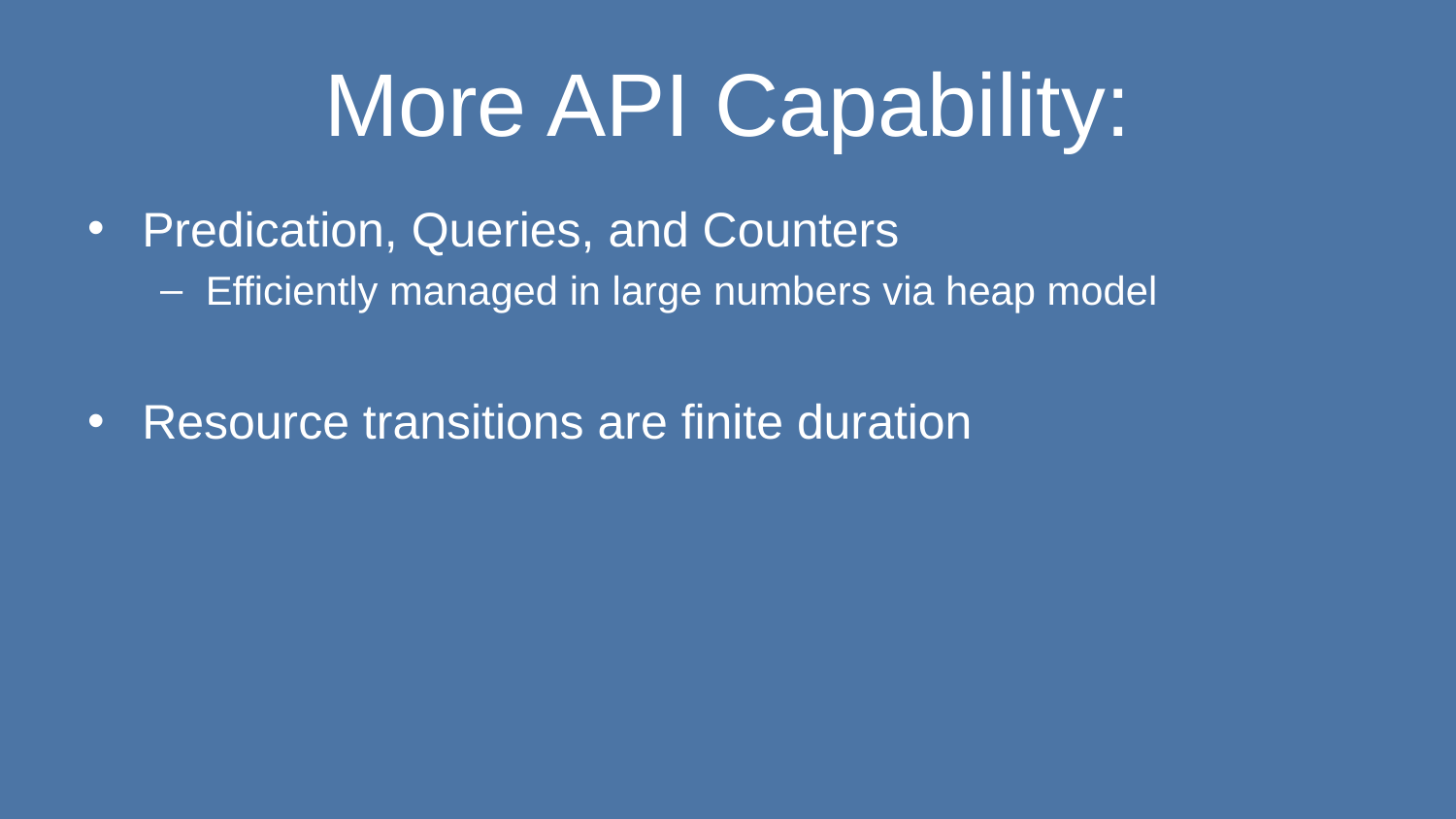

# More API Capability:
Predication, Queries, and Counters
Efficiently managed in large numbers via heap model

Resource transitions are finite duration